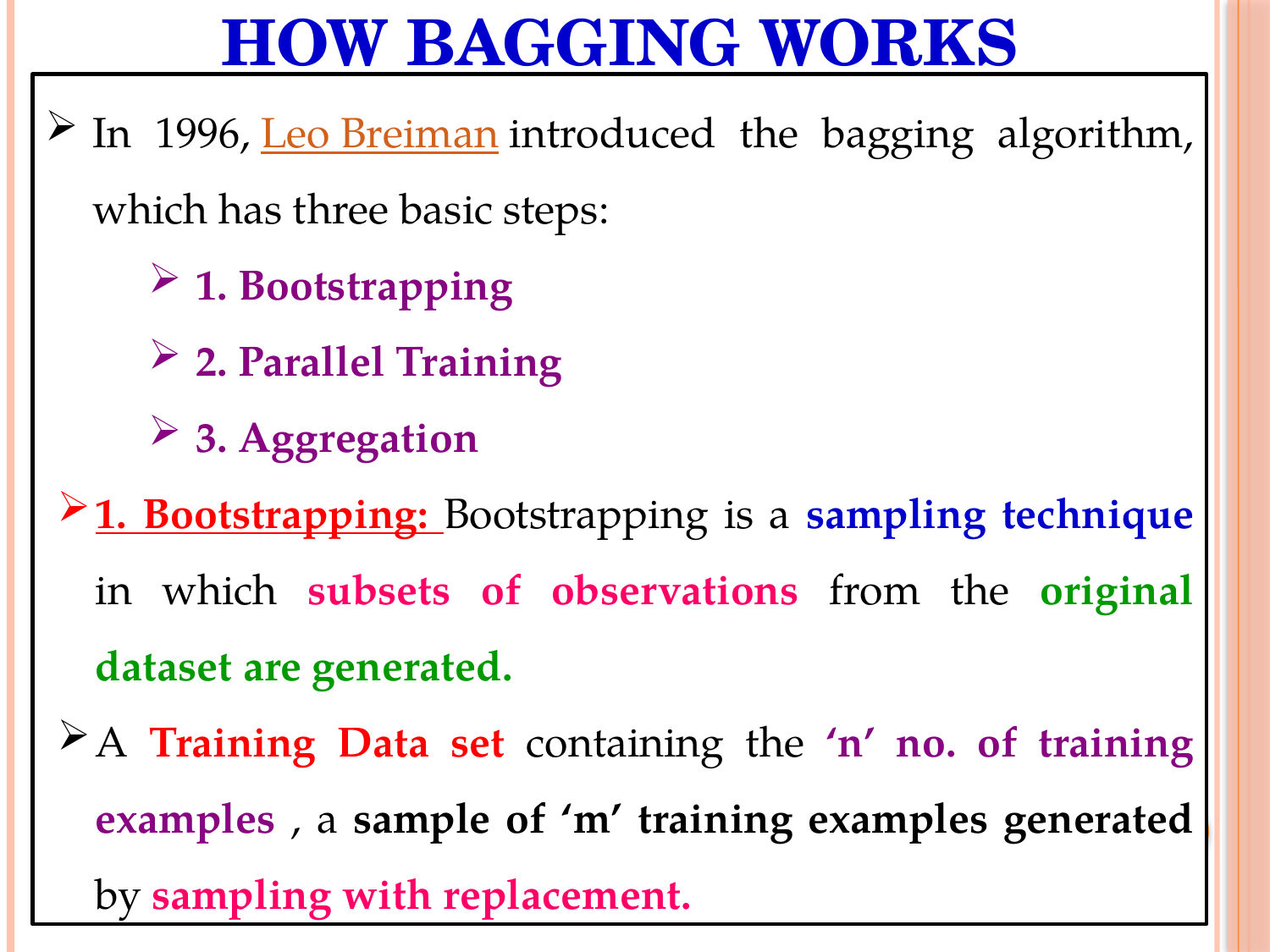

# How Bagging Works
In 1996, Leo Breiman introduced the bagging algorithm, which has three basic steps:
1. Bootstrapping
2. Parallel Training
3. Aggregation
1. Bootstrapping: Bootstrapping is a sampling technique in which subsets of observations from the original dataset are generated.
A Training Data set containing the ‘n’ no. of training examples , a sample of ‘m’ training examples generated by sampling with replacement.
19